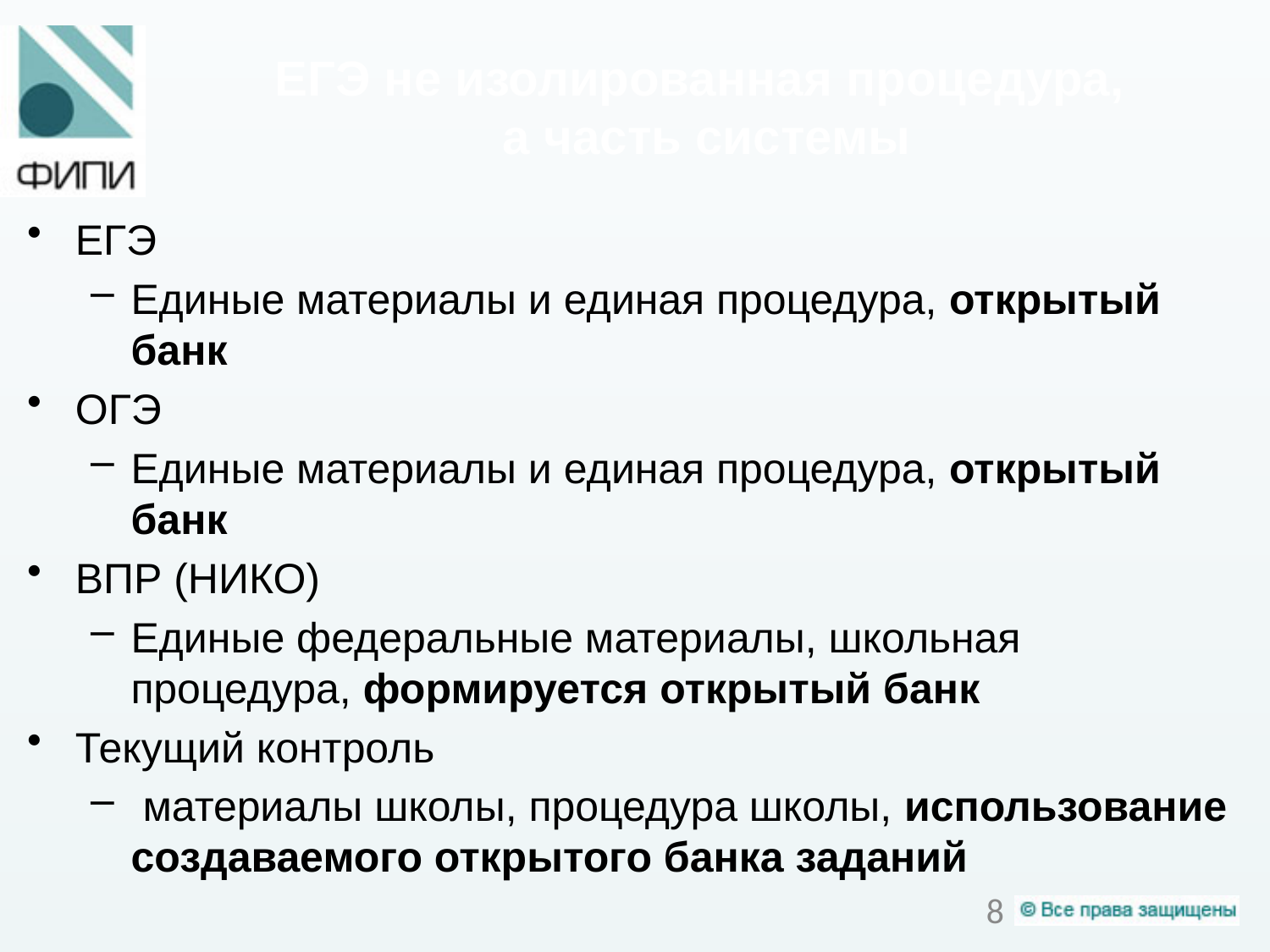

# ЕГЭ не изолированная процедура, а часть системы
ЕГЭ
Единые материалы и единая процедура, открытый банк
ОГЭ
Единые материалы и единая процедура, открытый банк
ВПР (НИКО)
Единые федеральные материалы, школьная процедура, формируется открытый банк
Текущий контроль
 материалы школы, процедура школы, использование создаваемого открытого банка заданий

8